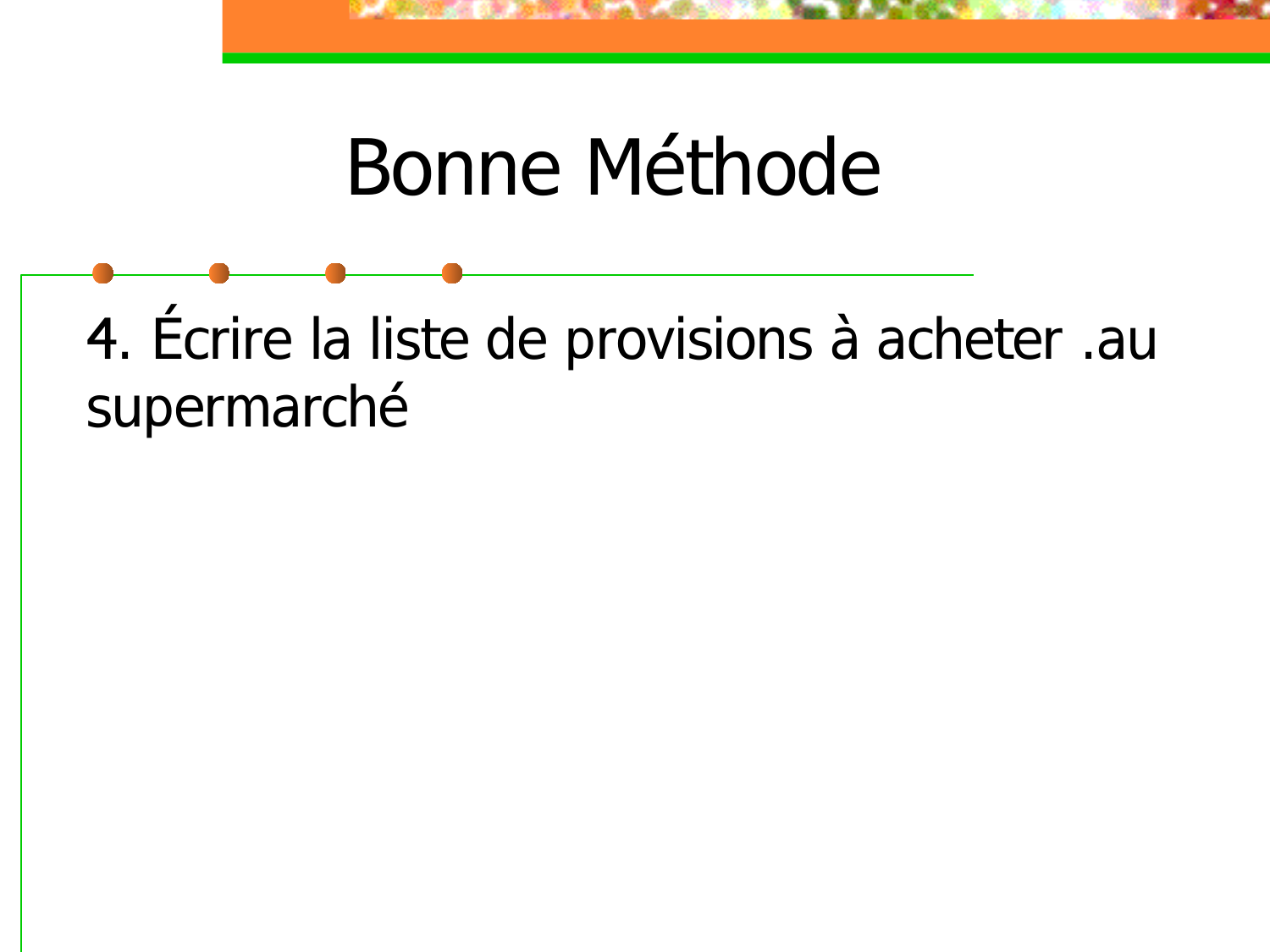

# Bonne Méthode
4. Écrire la liste de provisions à acheter .au supermarché